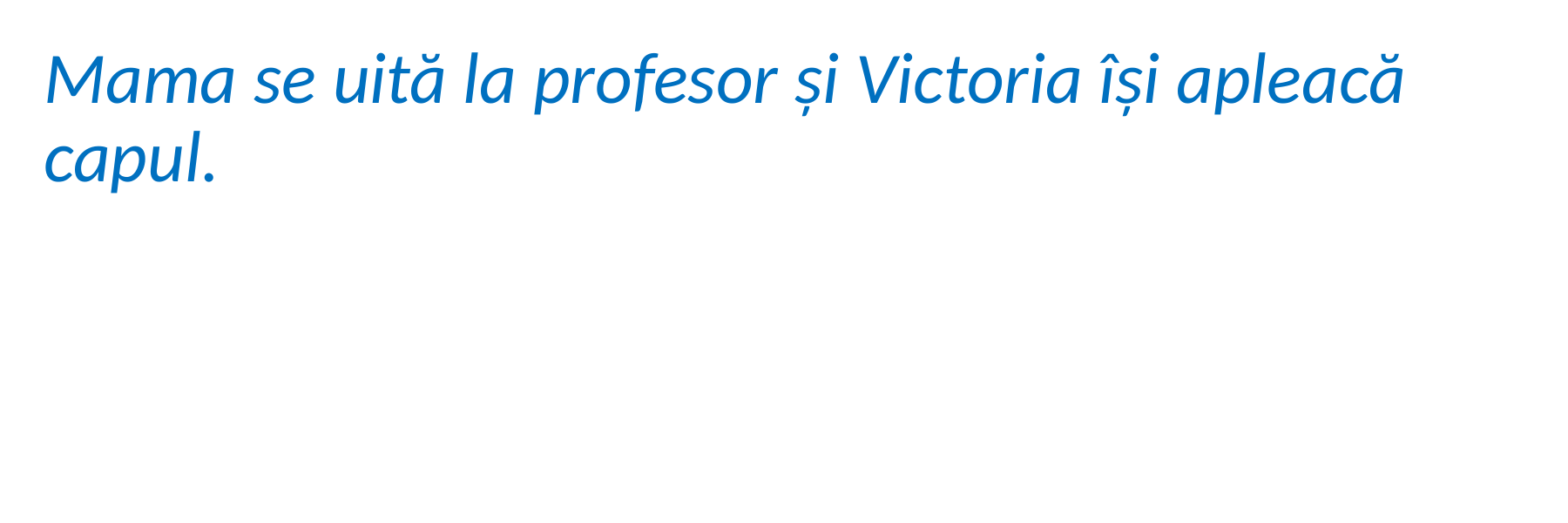

Mama se uită la profesor și Victoria își apleacă capul.